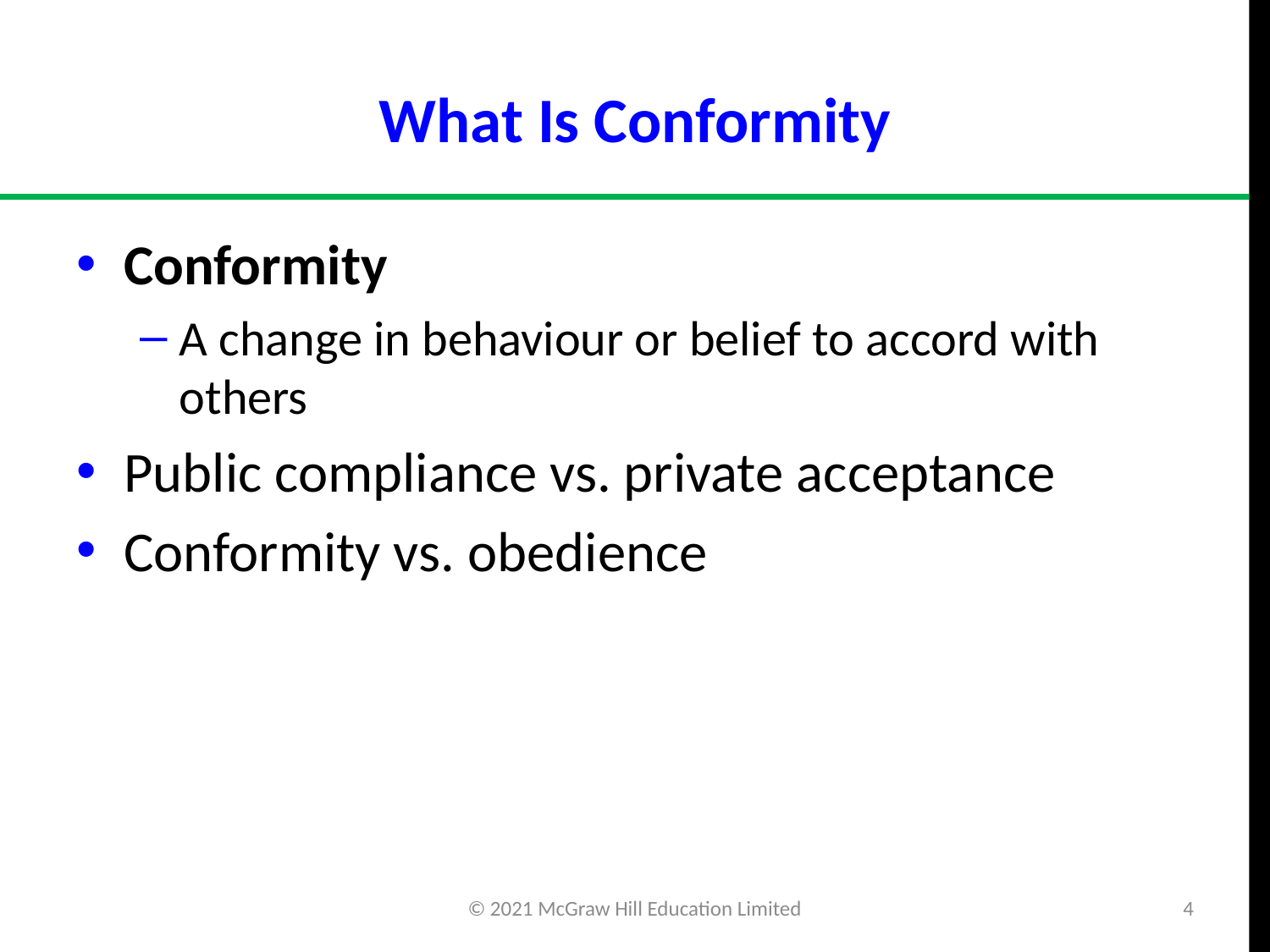

# What Is Conformity
Conformity
A change in behaviour or belief to accord with others
Public compliance vs. private acceptance
Conformity vs. obedience

© 2021 McGraw Hill Education Limited
4